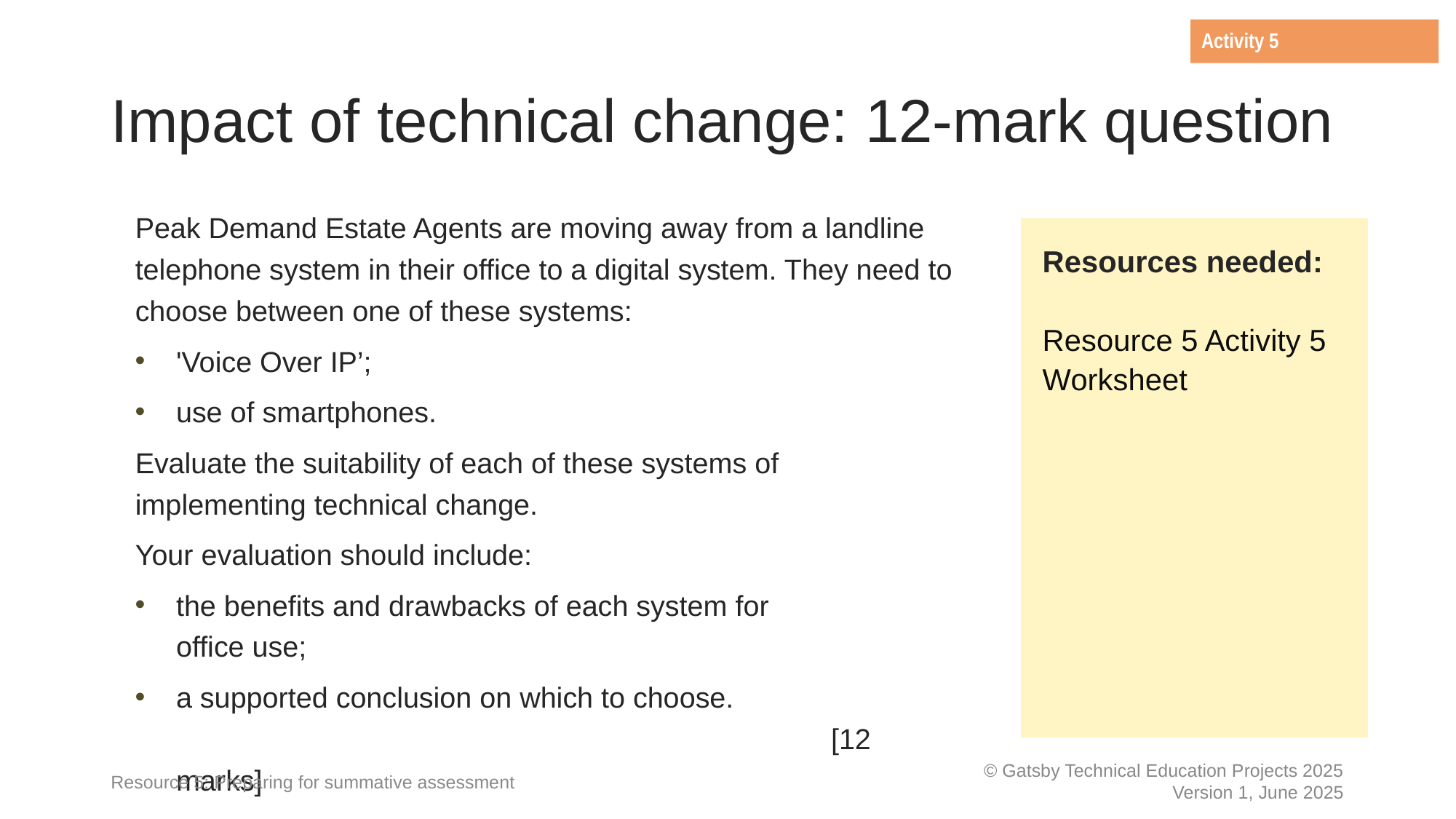

Activity 5
# Impact of technical change: 12-mark question
Peak Demand Estate Agents are moving away from a landline telephone system in their office to a digital system. They need to choose between one of these systems:
'Voice Over IP’;
use of smartphones.
Evaluate the suitability of each of these systems of implementing technical change.
Your evaluation should include:
the benefits and drawbacks of each system for
office use;
a supported conclusion on which to choose.
						[12 marks]
Resources needed:
Resource 5 Activity 5 Worksheet
Resource 5: Preparing for summative assessment